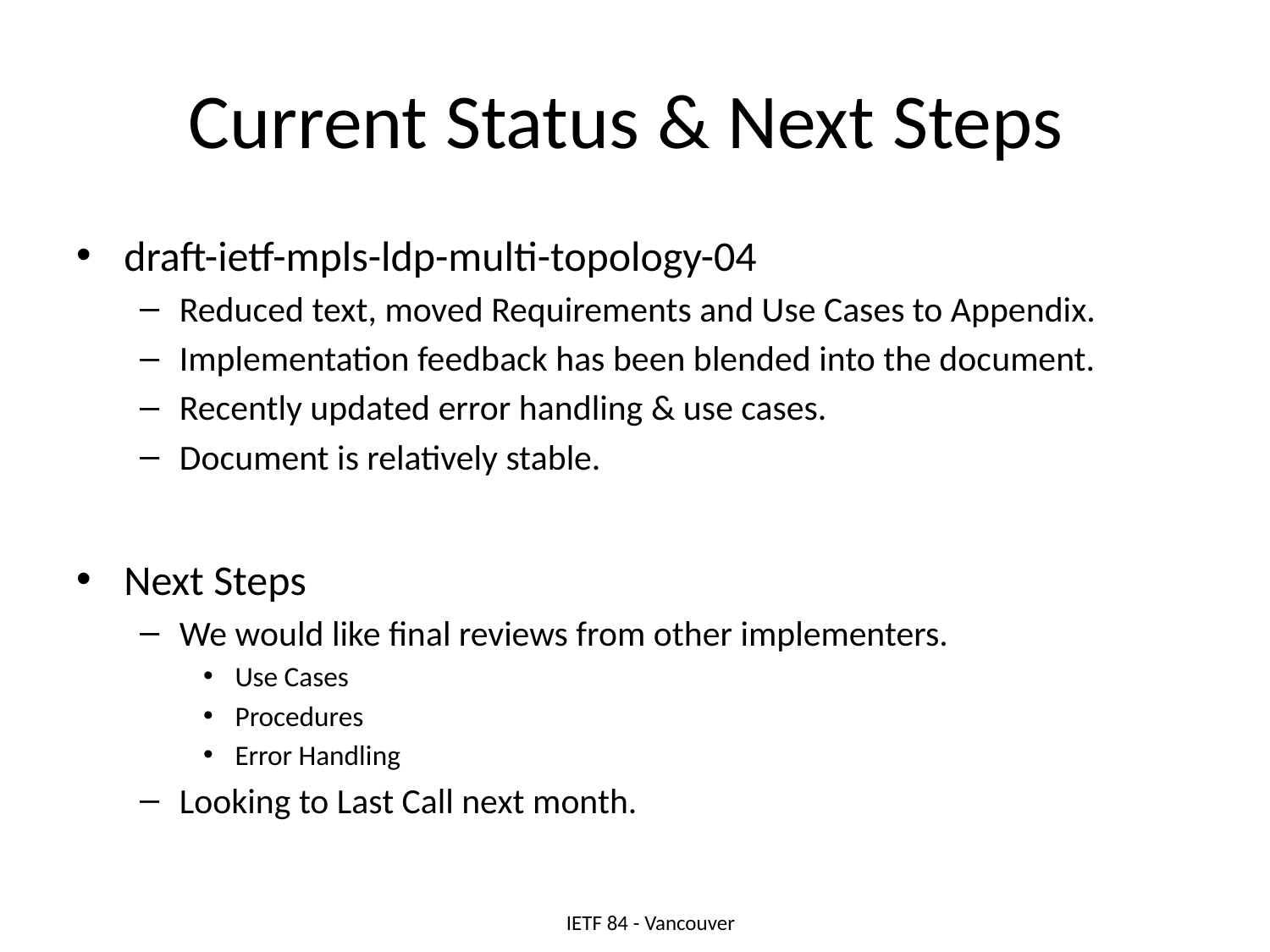

# Current Status & Next Steps
draft-ietf-mpls-ldp-multi-topology-04
Reduced text, moved Requirements and Use Cases to Appendix.
Implementation feedback has been blended into the document.
Recently updated error handling & use cases.
Document is relatively stable.

Next Steps
We would like final reviews from other implementers.
Use Cases
Procedures
Error Handling
Looking to Last Call next month.

IETF 84 - Vancouver